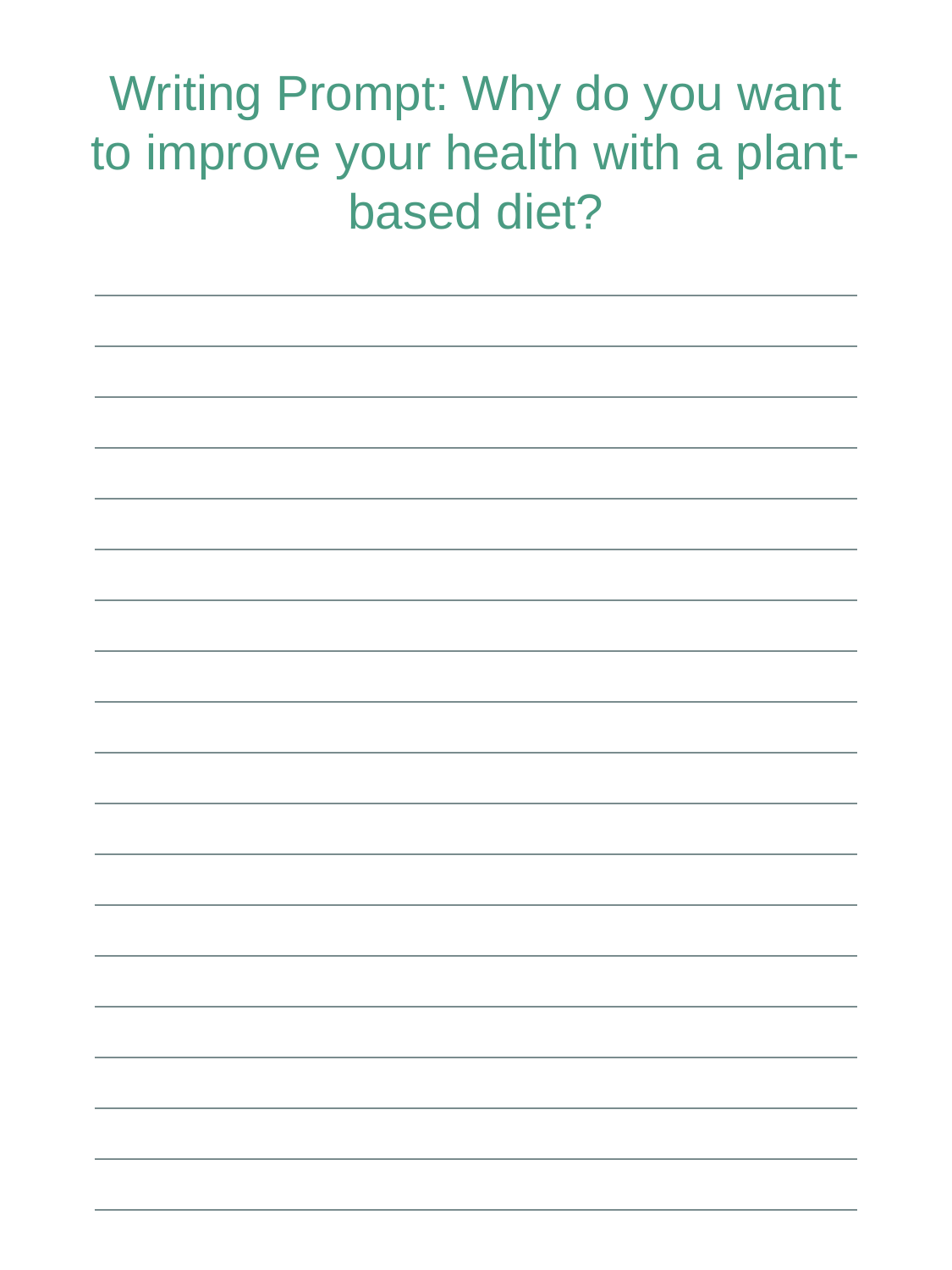

Writing Prompt: Why do you want to improve your health with a plant-based diet?
|  |
| --- |
|  |
|  |
|  |
|  |
|  |
|  |
|  |
|  |
|  |
|  |
|  |
|  |
|  |
|  |
|  |
|  |
|  |